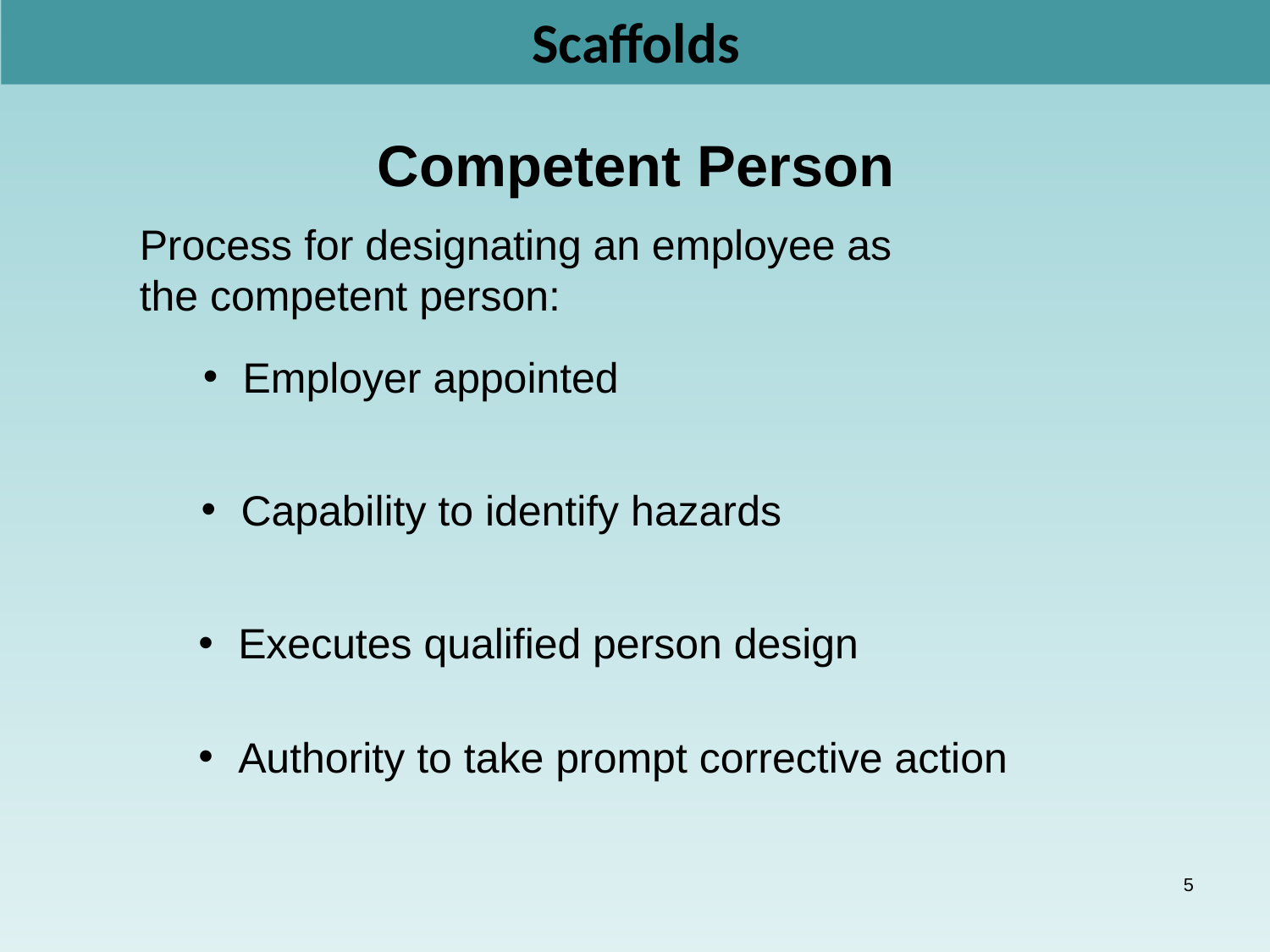

# Scaffolds
Competent Person
Process for designating an employee as the competent person:
Employer appointed
Capability to identify hazards
Executes qualified person design
Authority to take prompt corrective action
5